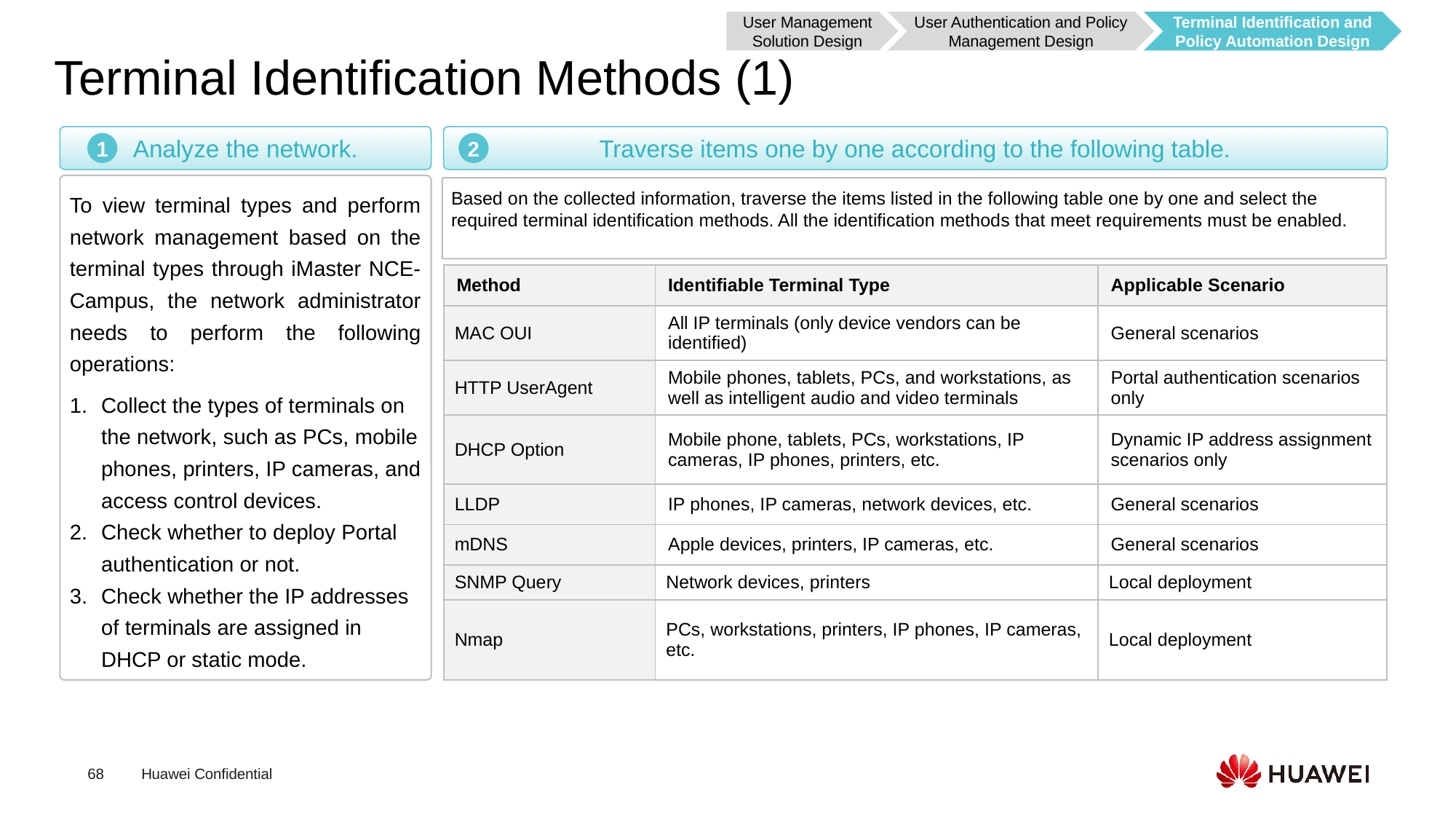

User Management Solution Design
User Authentication and Policy Management Design
Terminal Identification and Policy Automation Design
# Terminal Identification Methods (1)
Analyze the network.
Traverse items one by one according to the following table.
1
2
To view terminal types and perform network management based on the terminal types through iMaster NCE-Campus, the network administrator needs to perform the following operations:
Collect the types of terminals on the network, such as PCs, mobile phones, printers, IP cameras, and access control devices.
Check whether to deploy Portal authentication or not.
Check whether the IP addresses of terminals are assigned in DHCP or static mode.
Based on the collected information, traverse the items listed in the following table one by one and select the required terminal identification methods. All the identification methods that meet requirements must be enabled.
| Method | Identifiable Terminal Type | Applicable Scenario |
| --- | --- | --- |
| MAC OUI | All IP terminals (only device vendors can be identified) | General scenarios |
| HTTP UserAgent | Mobile phones, tablets, PCs, and workstations, as well as intelligent audio and video terminals | Portal authentication scenarios only |
| DHCP Option | Mobile phone, tablets, PCs, workstations, IP cameras, IP phones, printers, etc. | Dynamic IP address assignment scenarios only |
| LLDP | IP phones, IP cameras, network devices, etc. | General scenarios |
| mDNS | Apple devices, printers, IP cameras, etc. | General scenarios |
| SNMP Query | Network devices, printers | Local deployment |
| Nmap | PCs, workstations, printers, IP phones, IP cameras, etc. | Local deployment |